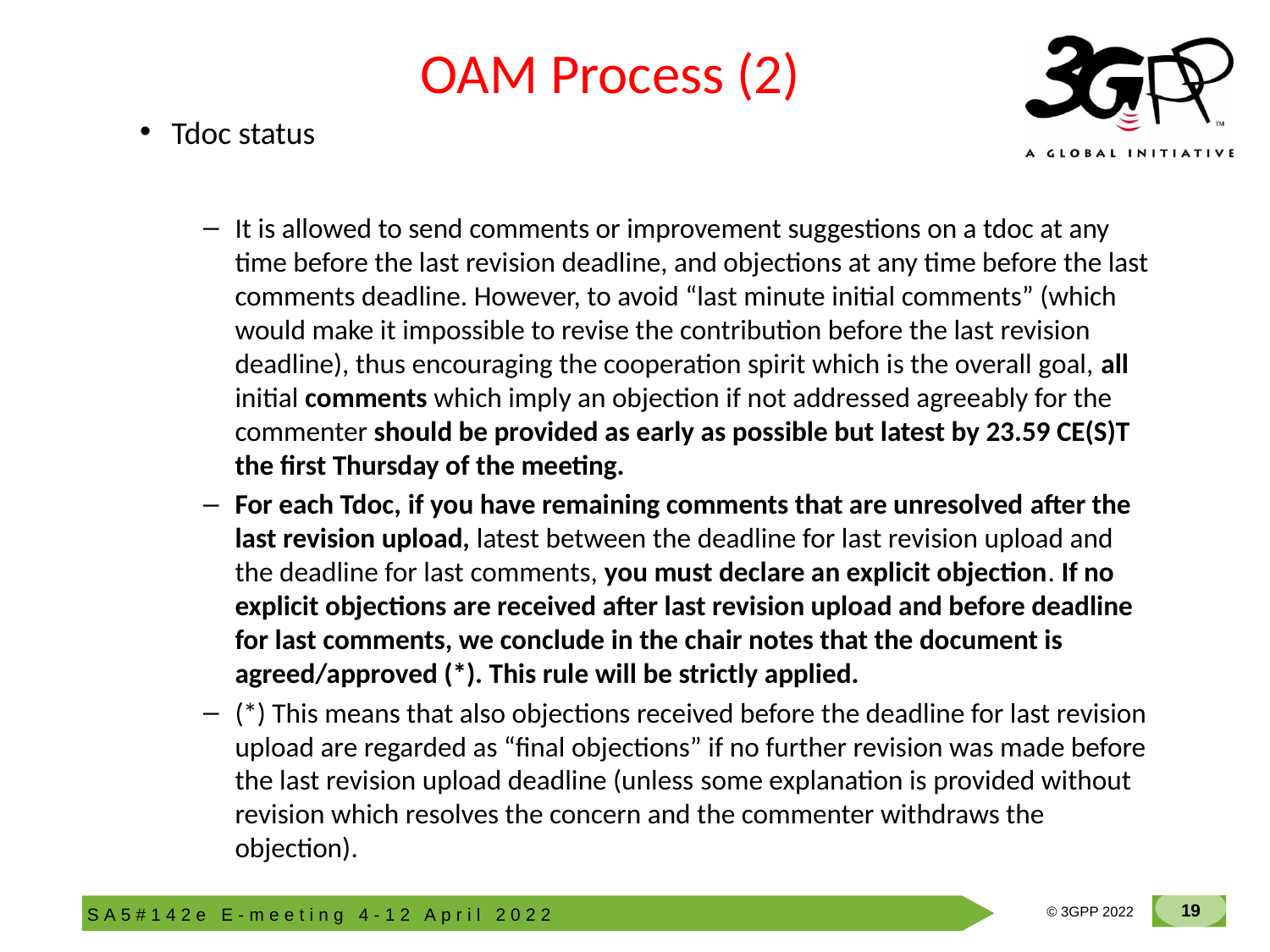

# OAM Process (2)
Tdoc status

It is allowed to send comments or improvement suggestions on a tdoc at any time before the last revision deadline, and objections at any time before the last comments deadline. However, to avoid “last minute initial comments” (which would make it impossible to revise the contribution before the last revision deadline), thus encouraging the cooperation spirit which is the overall goal, all initial comments which imply an objection if not addressed agreeably for the commenter should be provided as early as possible but latest by 23.59 CE(S)T the first Thursday of the meeting.
For each Tdoc, if you have remaining comments that are unresolved after the last revision upload, latest between the deadline for last revision upload and the deadline for last comments, you must declare an explicit objection. If no explicit objections are received after last revision upload and before deadline for last comments, we conclude in the chair notes that the document is agreed/approved (*). This rule will be strictly applied.
(*) This means that also objections received before the deadline for last revision upload are regarded as “final objections” if no further revision was made before the last revision upload deadline (unless some explanation is provided without revision which resolves the concern and the commenter withdraws the objection).